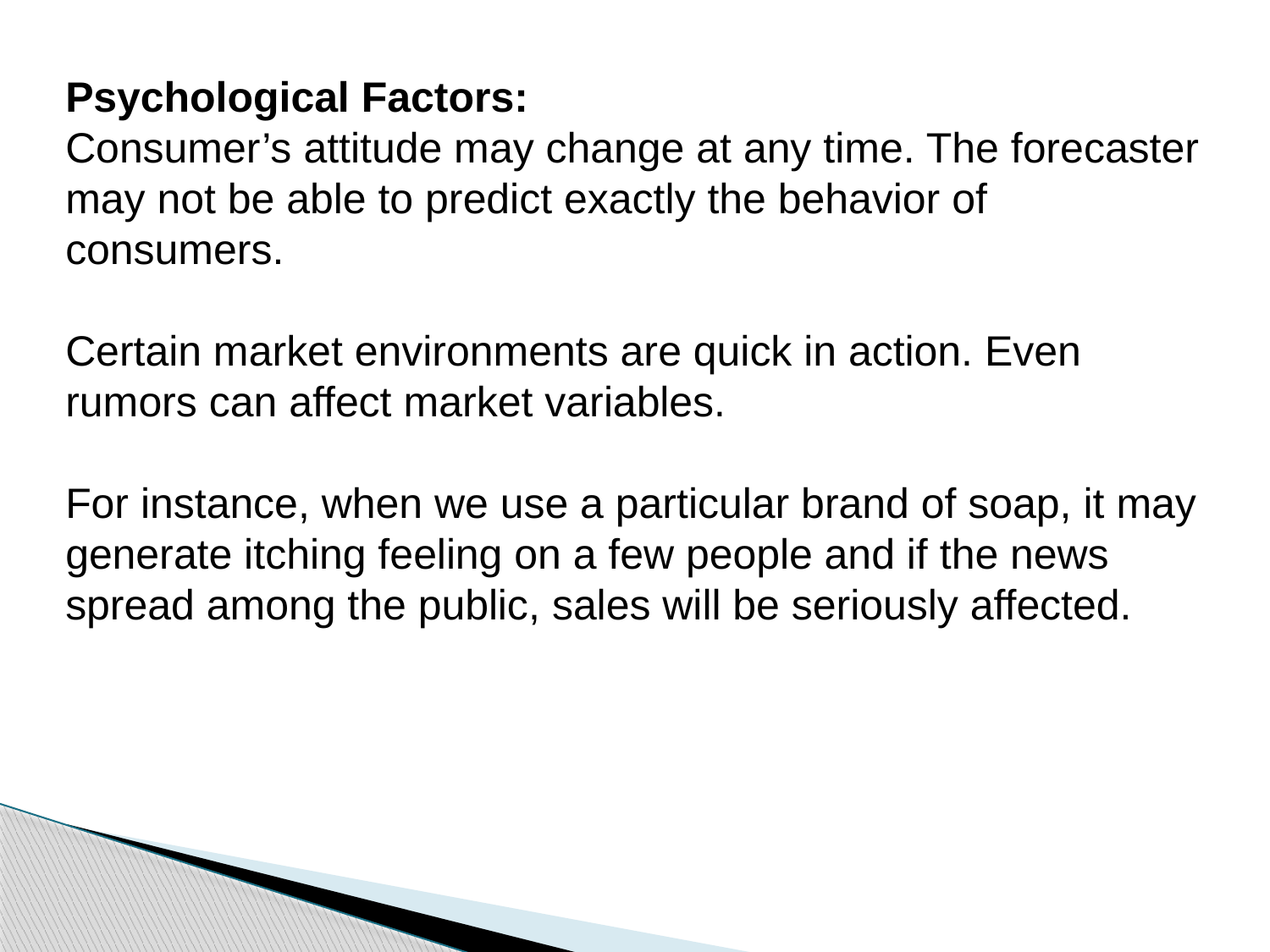

Psychological Factors:
Consumer’s attitude may change at any time. The forecaster may not be able to predict exactly the behavior of consumers.

Certain market environments are quick in action. Even rumors can affect market variables.

For instance, when we use a particular brand of soap, it may generate itching feeling on a few people and if the news spread among the public, sales will be seriously affected.